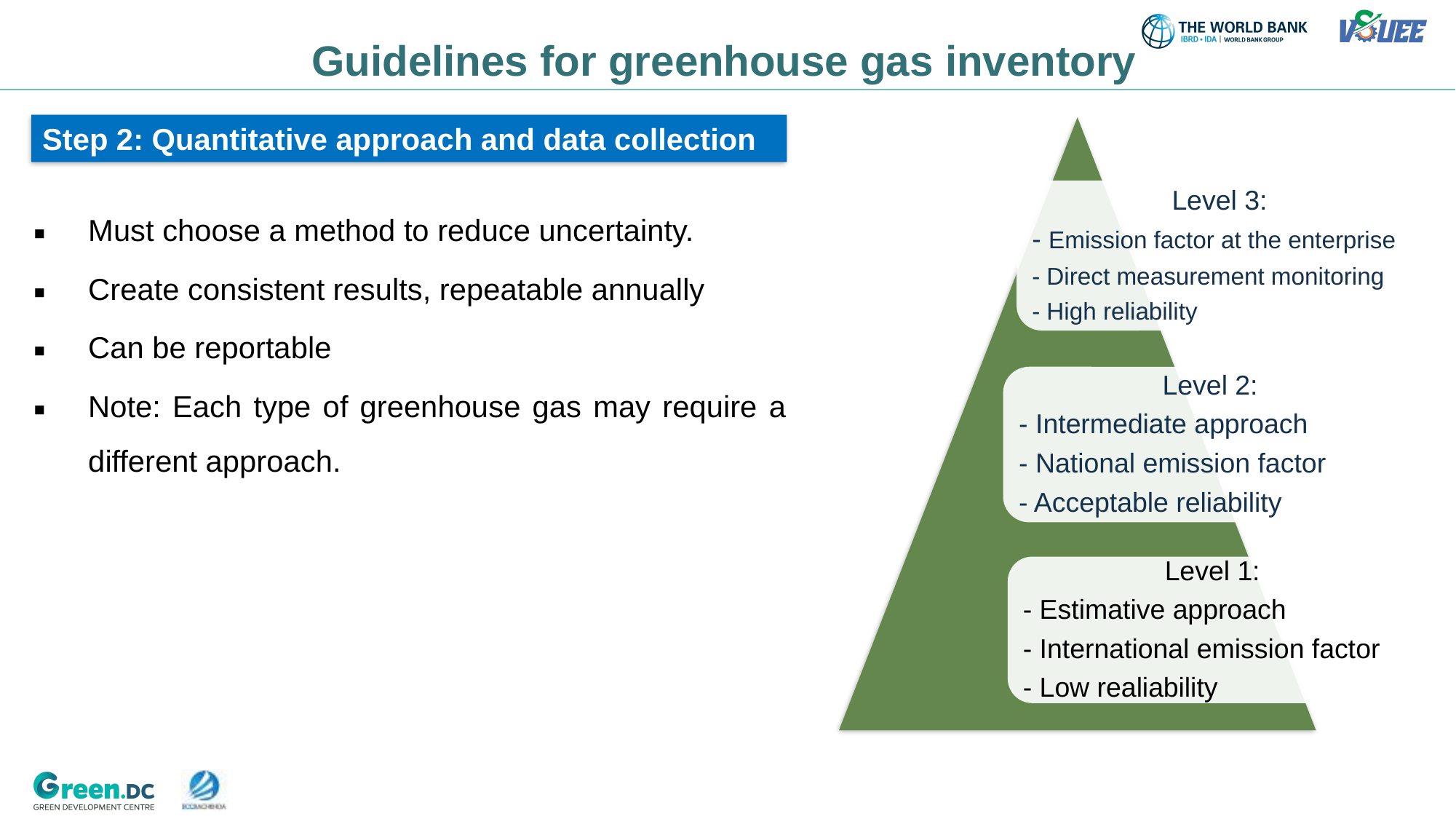

# Guidelines for greenhouse gas inventory
Step 2: Quantitative approach and data collection

Level 3:
- Emission factor at the enterprise
- Direct measurement monitoring
- High reliability

Level 2:
- Intermediate approach
- National emission factor
- Acceptable reliability

Level 1:
- Estimative approach
- International emission factor
- Low realiability
Must choose a method to reduce uncertainty.
Create consistent results, repeatable annually
Can be reportable
Note: Each type of greenhouse gas may require a different approach.